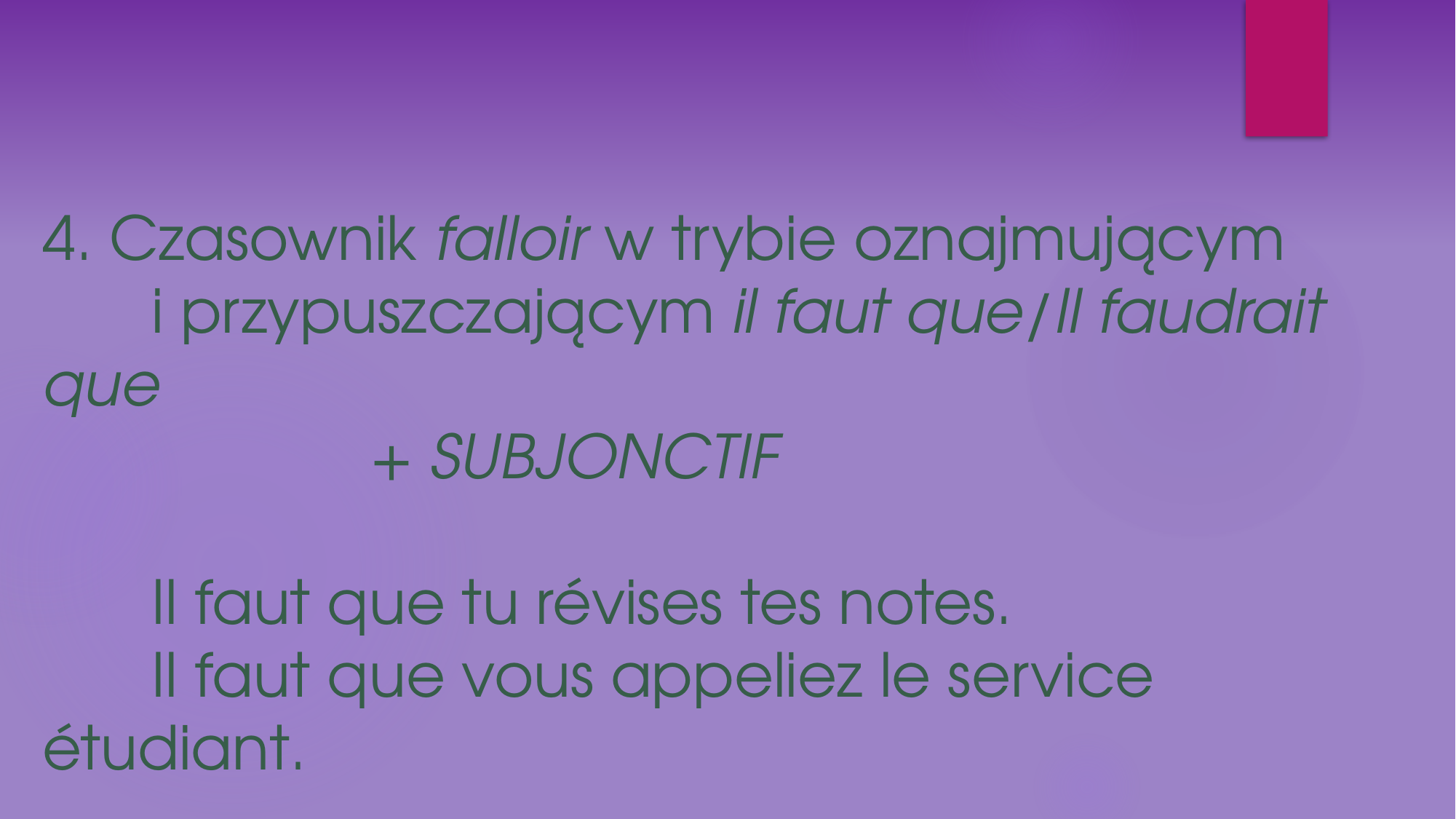

4. Czasownik falloir w trybie oznajmującym
	i przypuszczającym il faut que/Il faudrait que 														+ SUBJONCTIF

	Il faut que tu révises tes notes.
	Il faut que vous appeliez le service étudiant.